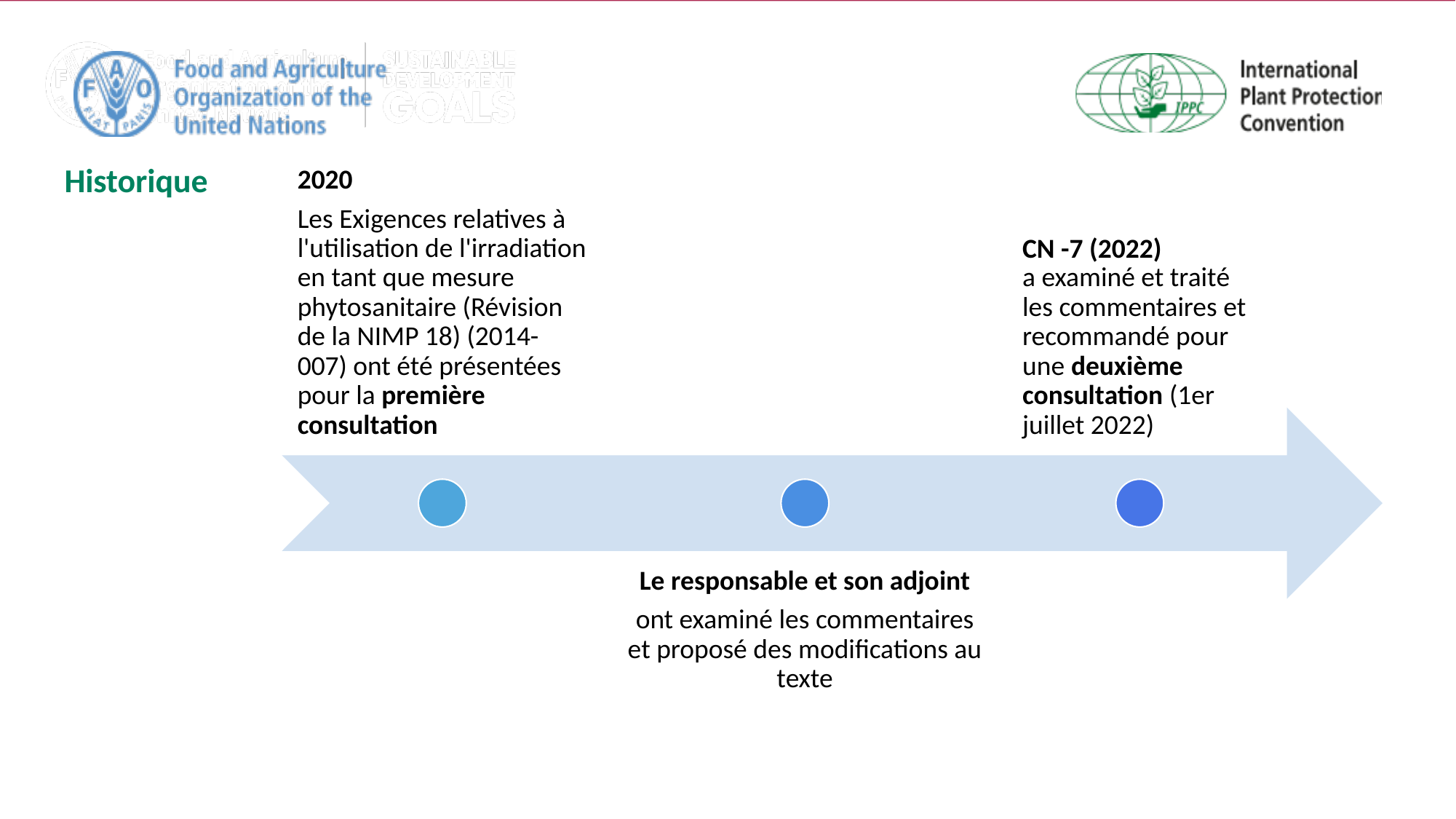

# Historique
2020
Les Exigences relatives à l'utilisation de l'irradiation en tant que mesure phytosanitaire (Révision de la NIMP 18) (2014-007) ont été présentées pour la première consultation
Le responsable et son adjoint
ont examiné les commentaires et proposé des modifications au texte
CN -7 (2022)
a examiné et traité les commentaires et recommandé pour une deuxième consultation (1er juillet 2022)